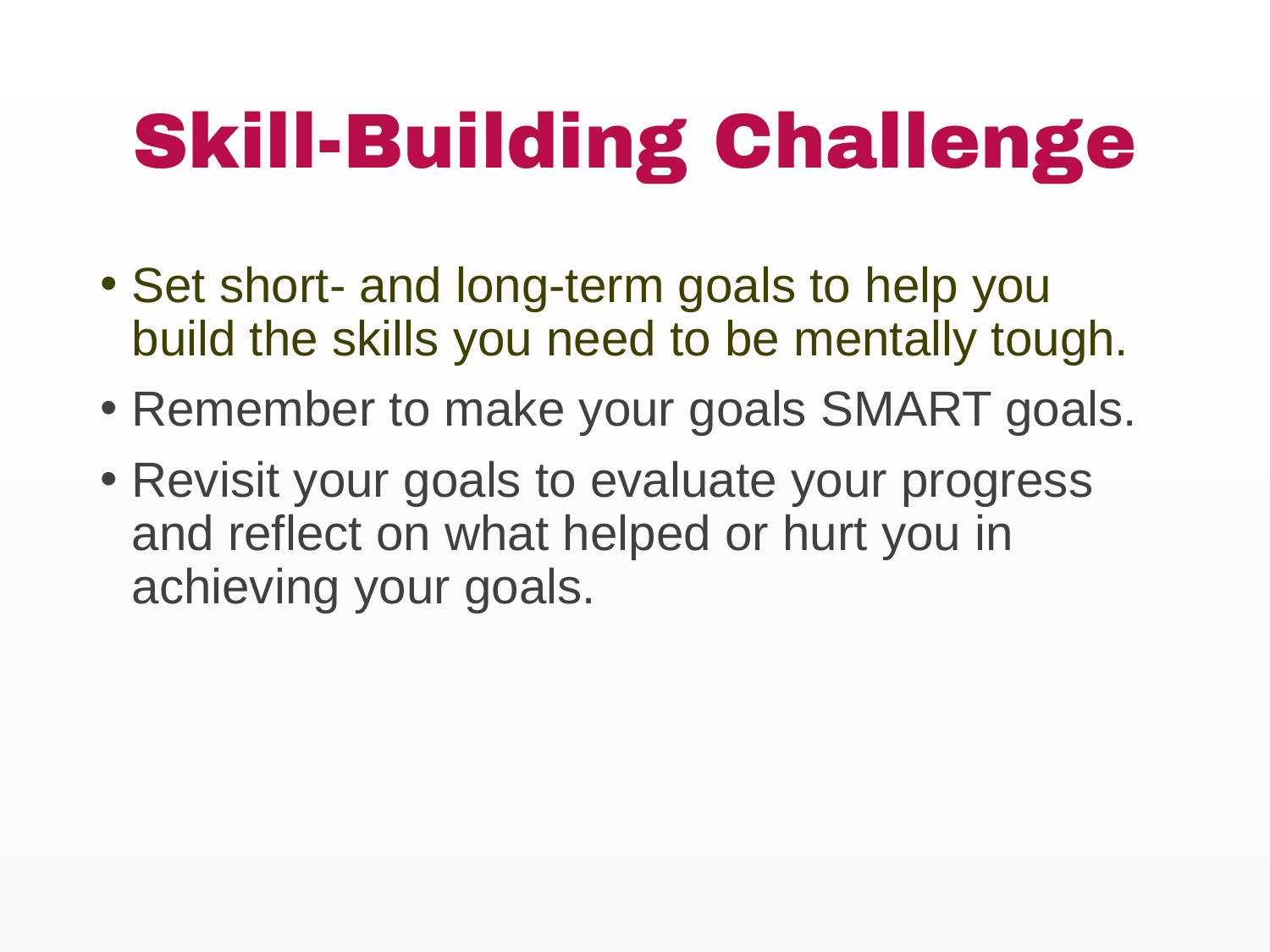

# Skill-Building Challenge
Set short- and long-term goals to help you build the skills you need to be mentally tough.
Remember to make your goals SMART goals.
Revisit your goals to evaluate your progress and reflect on what helped or hurt you in achieving your goals.